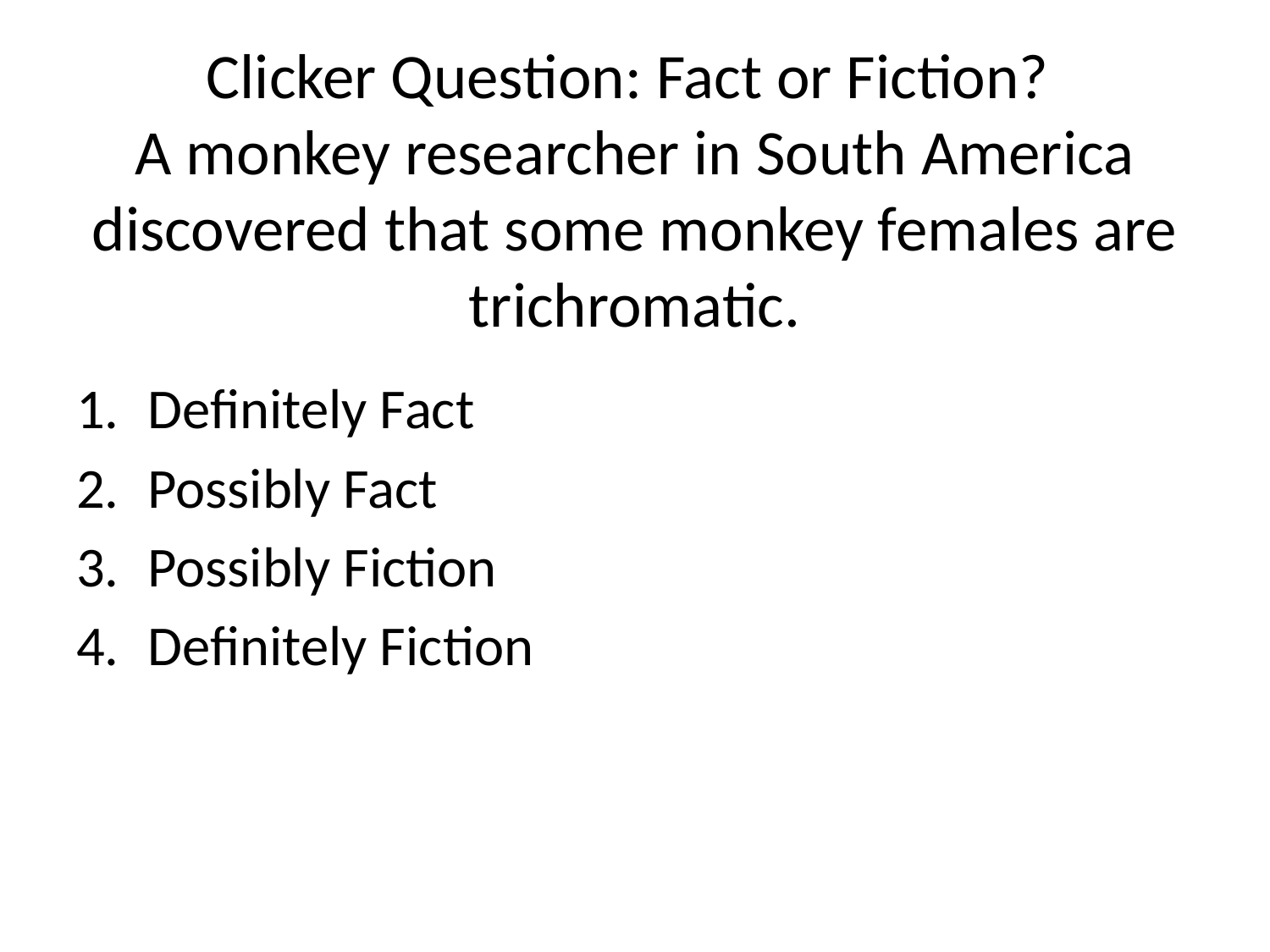

# Clicker Question: Fact or Fiction? A monkey researcher in South America discovered that some monkey females are trichromatic.
Definitely Fact
Possibly Fact
Possibly Fiction
Definitely Fiction